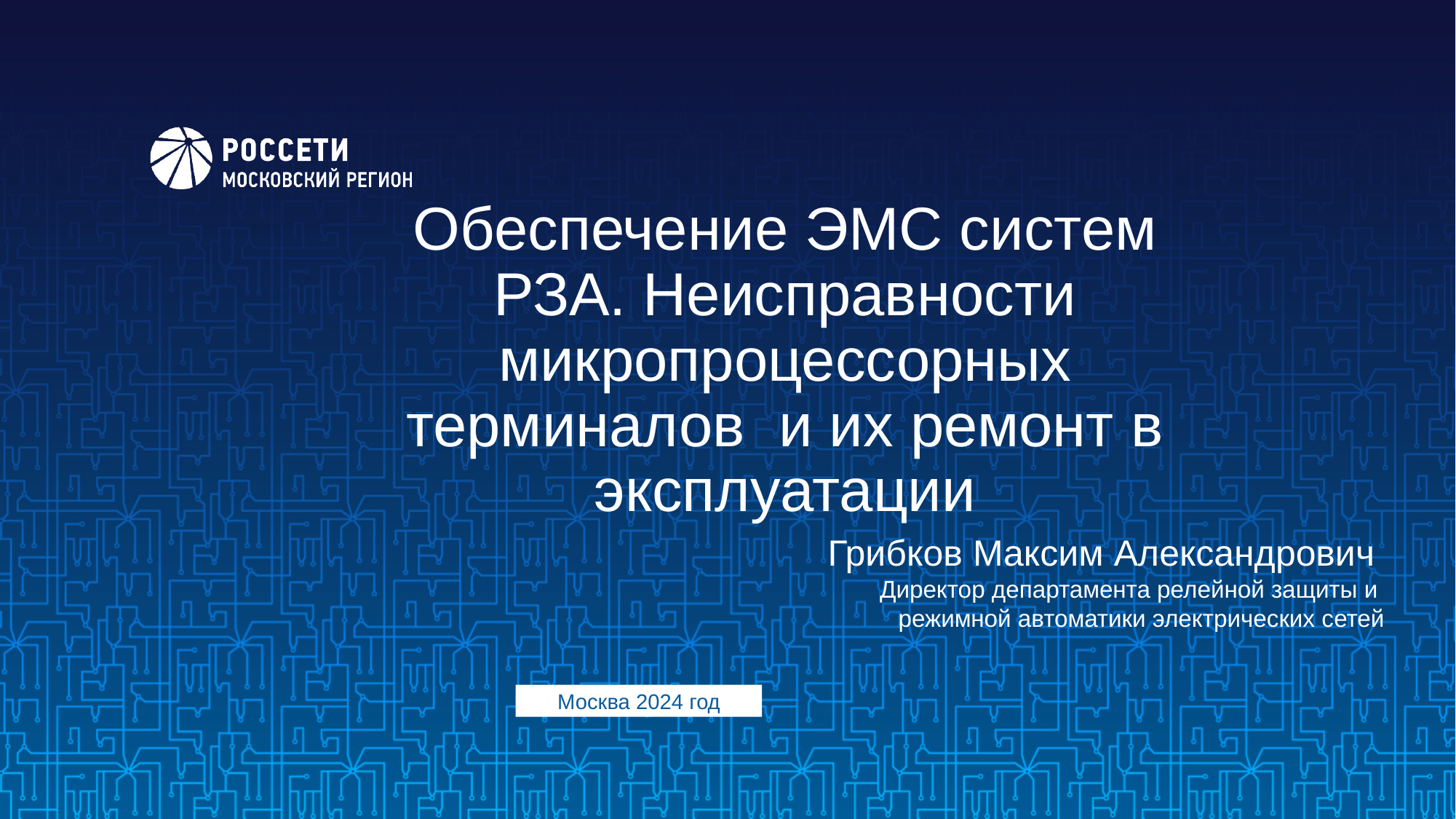

# Обеспечение ЭМС систем РЗА. Неисправности микропроцессорных терминалов  и их ремонт в эксплуатации
Грибков Максим Александрович
Директор департамента релейной защиты и
режимной автоматики электрических сетей
Москва 2024 год